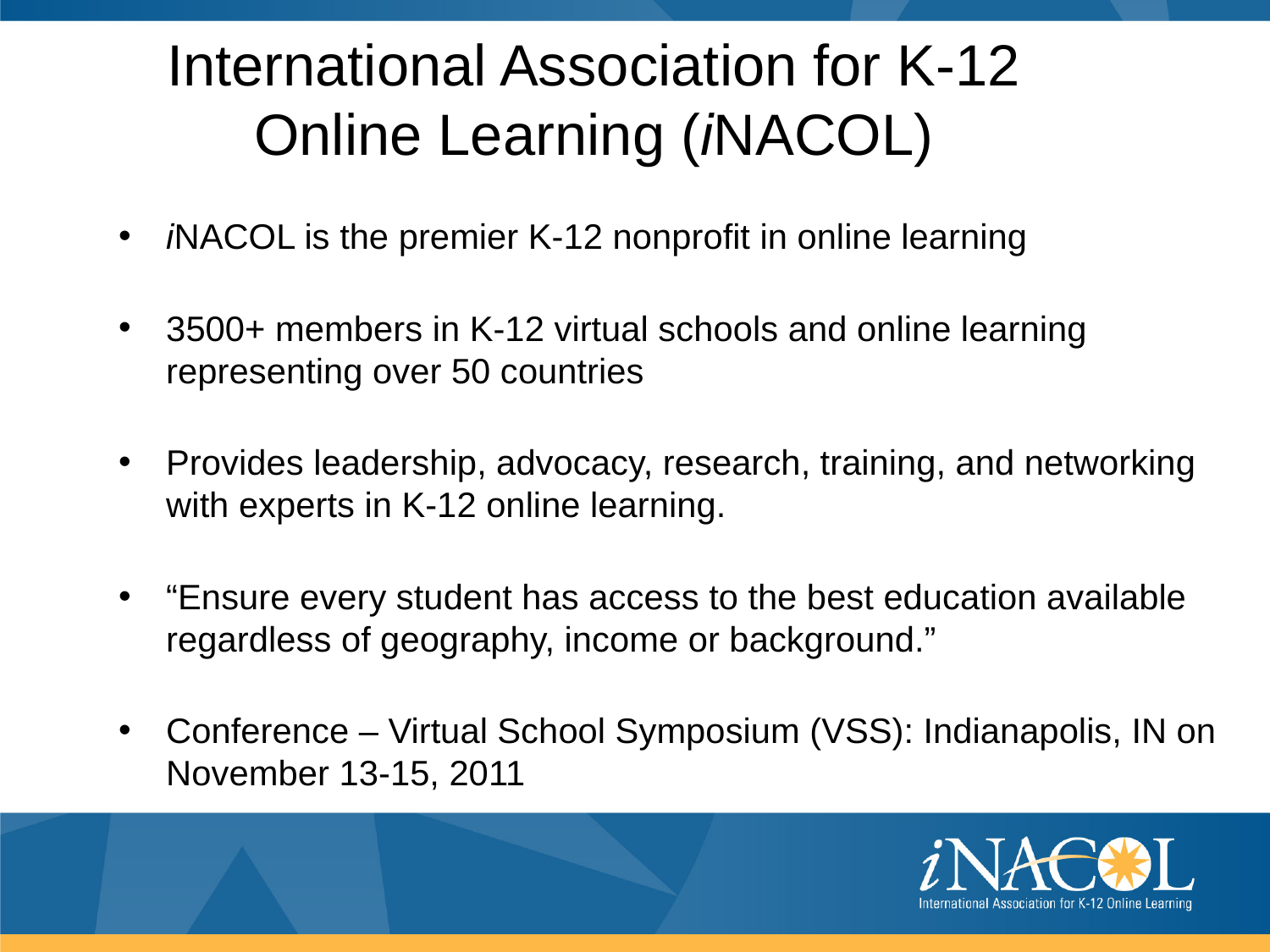

# International Association for K-12 Online Learning (iNACOL)
iNACOL is the premier K-12 nonprofit in online learning
3500+ members in K-12 virtual schools and online learning representing over 50 countries
Provides leadership, advocacy, research, training, and networking with experts in K-12 online learning.
“Ensure every student has access to the best education available regardless of geography, income or background.”
Conference – Virtual School Symposium (VSS): Indianapolis, IN on November 13-15, 2011